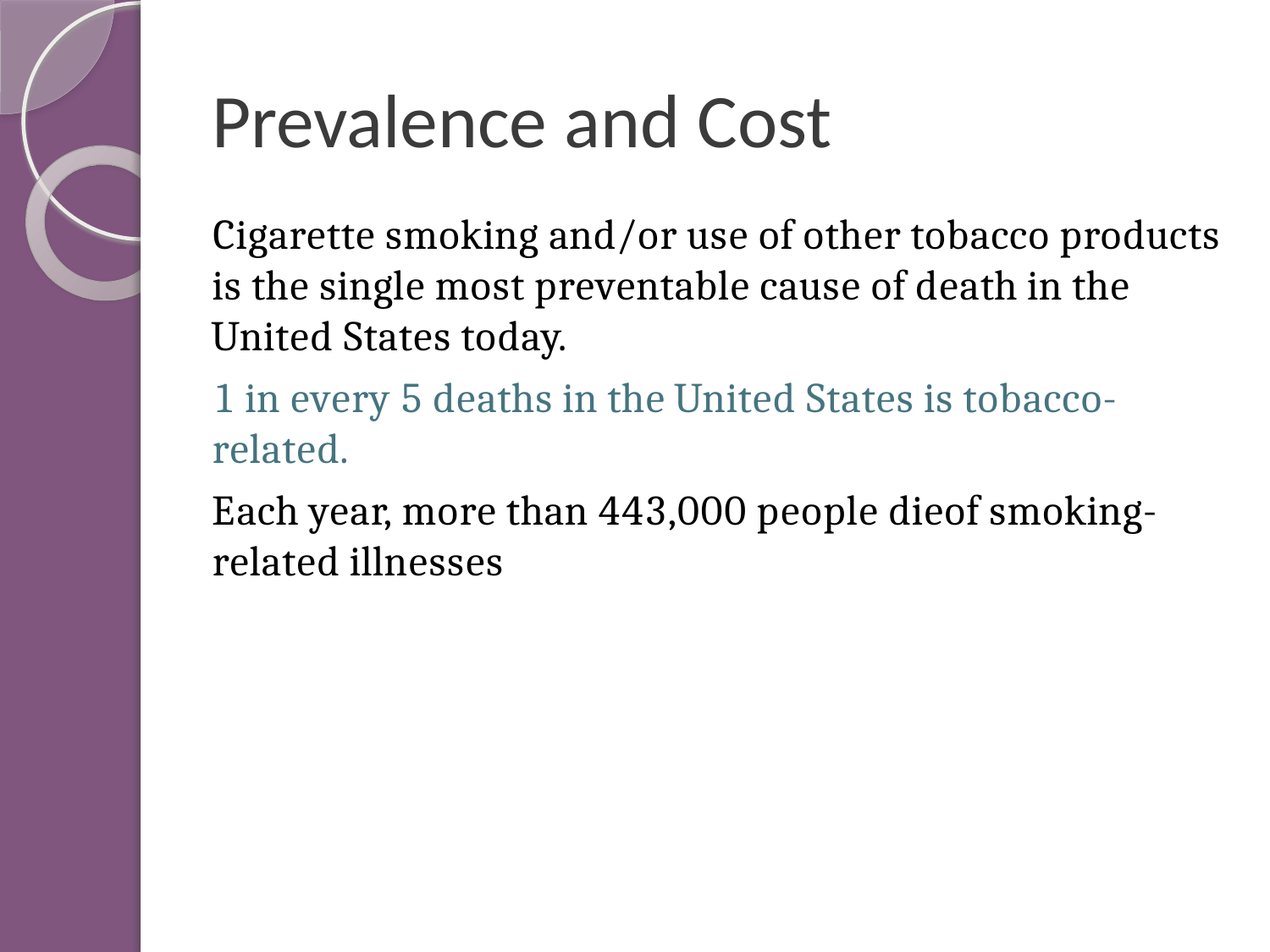

# Prevalence and Cost
Cigarette smoking and/or use of other tobacco products is the single most preventable cause of death in the United States today.
1 in every 5 deaths in the United States is tobacco-related.
Each year, more than 443,000 people die of smoking-related illnesses